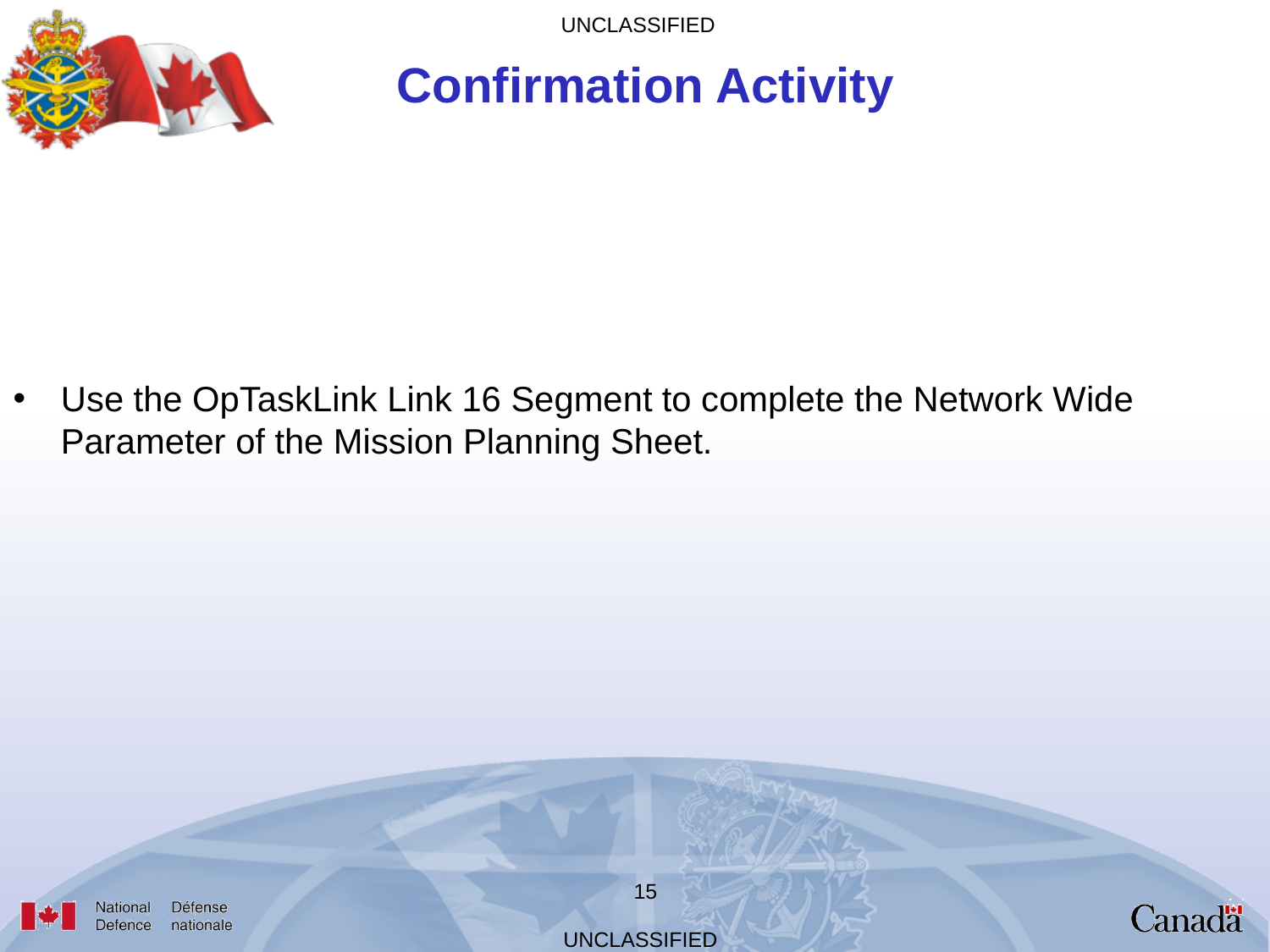

Confirmation Activity
Use the OpTaskLink Link 16 Segment to complete the Network Wide Parameter of the Mission Planning Sheet.